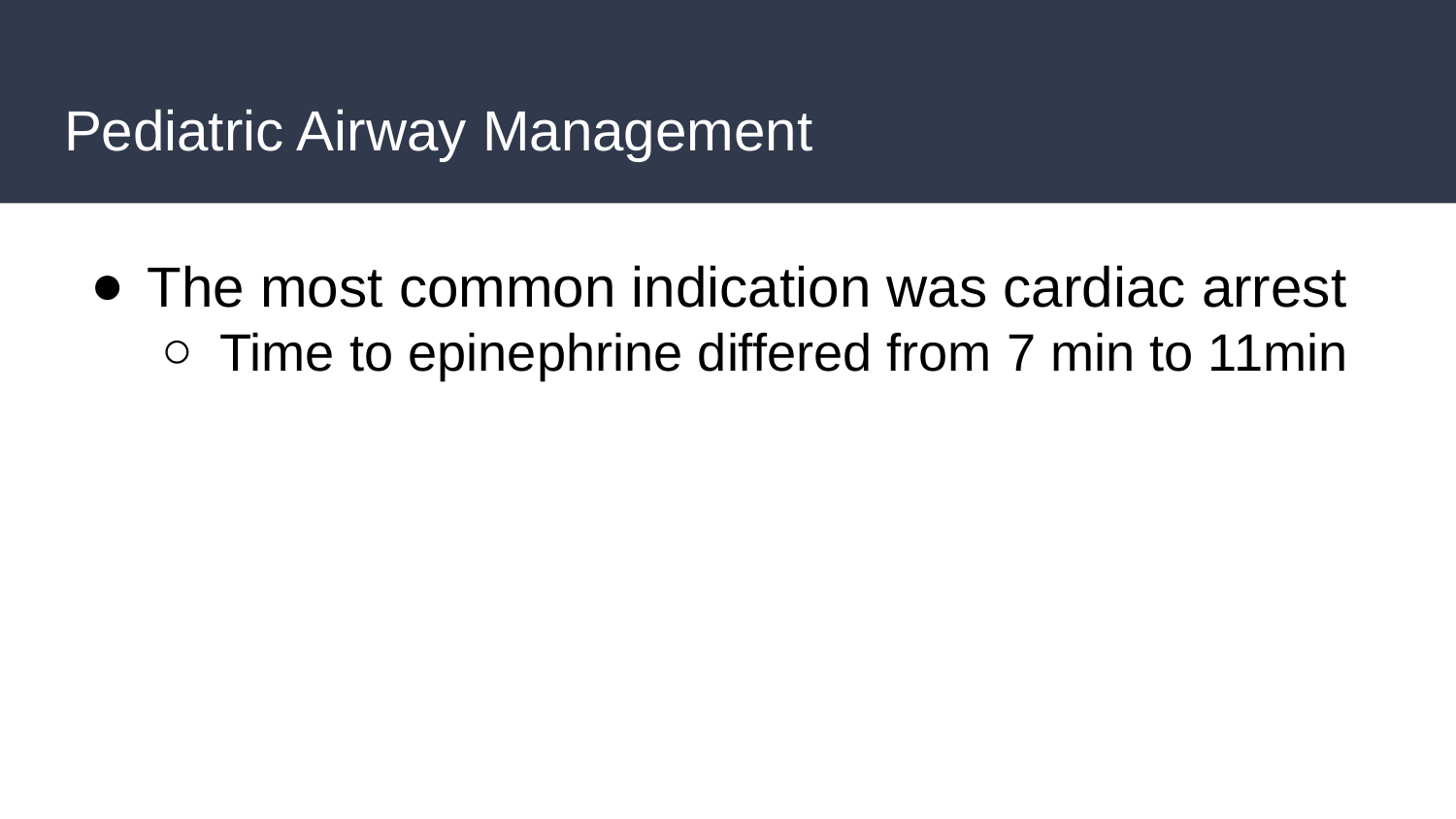

# Pediatric Airway Management
The most common indication was cardiac arrest
Time to epinephrine differed from 7 min to 11min